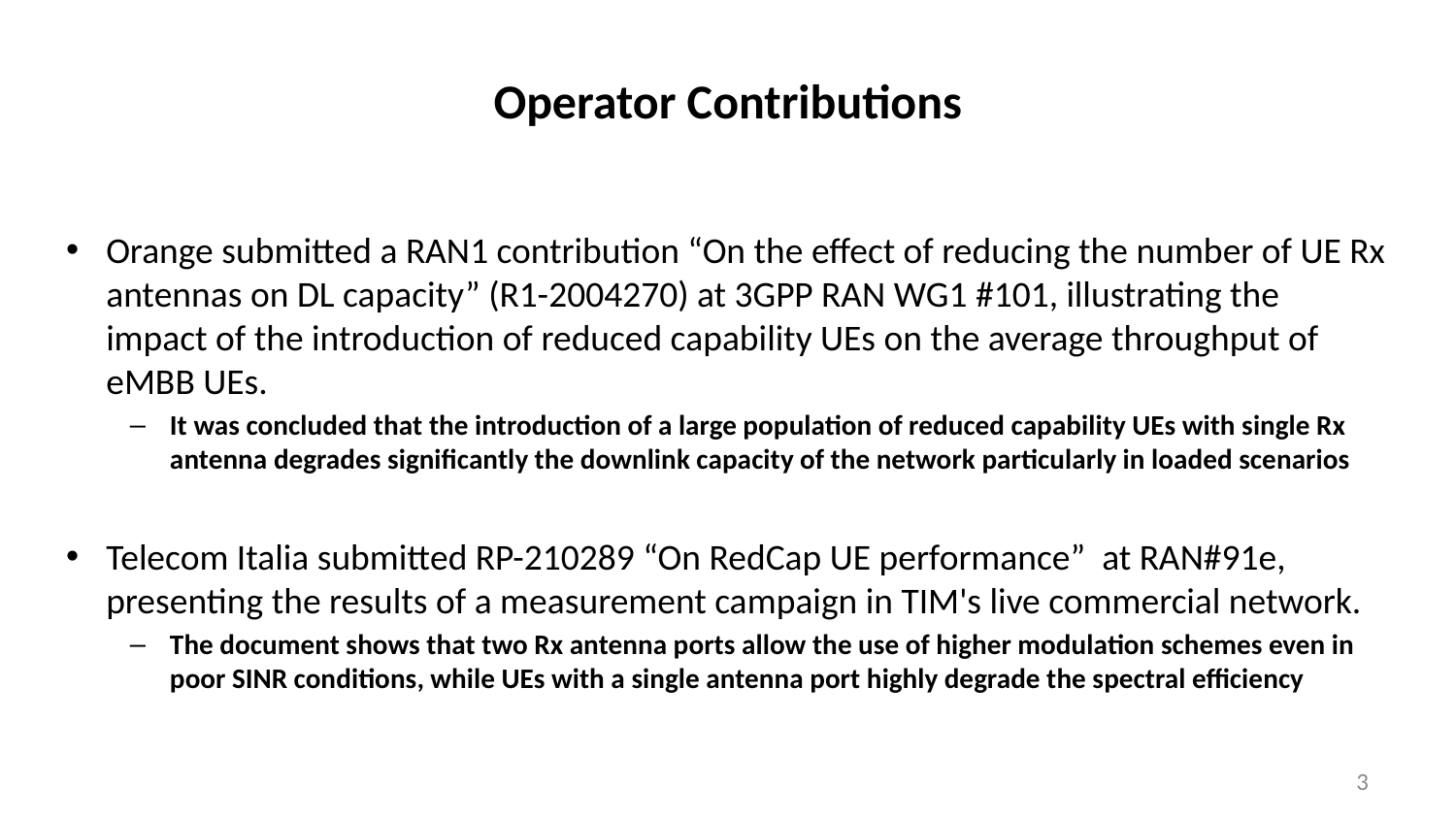

# Operator Contributions

Orange submitted a RAN1 contribution “On the effect of reducing the number of UE Rx antennas on DL capacity” (R1-2004270) at 3GPP RAN WG1 #101, illustrating the impact of the introduction of reduced capability UEs on the average throughput of eMBB UEs.
It was concluded that the introduction of a large population of reduced capability UEs with single Rx antenna degrades significantly the downlink capacity of the network particularly in loaded scenarios

Telecom Italia submitted RP-210289 “On RedCap UE performance”  at RAN#91e, presenting the results of a measurement campaign in TIM's live commercial network.
The document shows that two Rx antenna ports allow the use of higher modulation schemes even in poor SINR conditions, while UEs with a single antenna port highly degrade the spectral efficiency
3